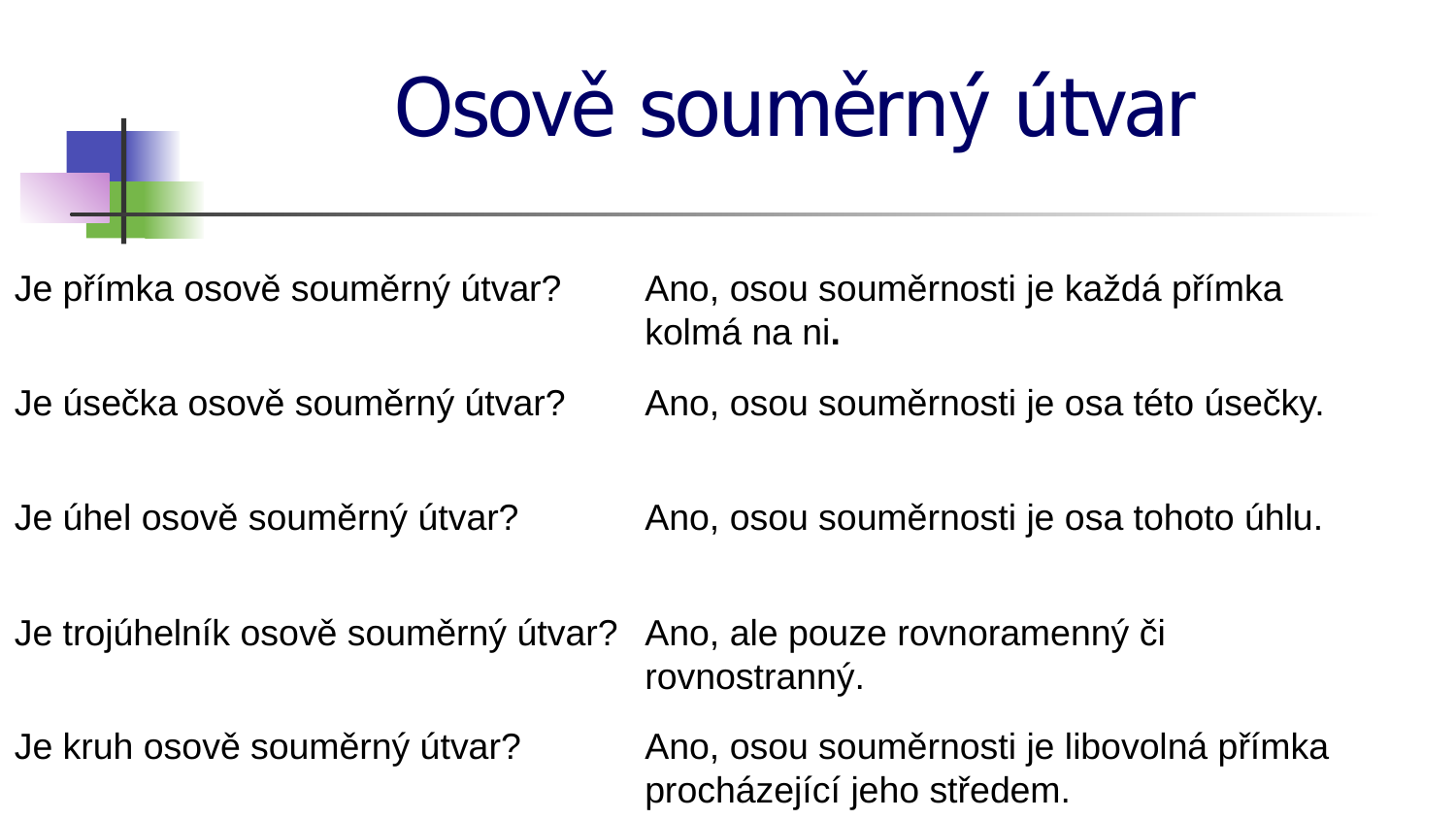

# Osově souměrný útvar
Je přímka osově souměrný útvar?
Ano, osou souměrnosti je každá přímka kolmá na ni.
Je úsečka osově souměrný útvar?
Ano, osou souměrnosti je osa této úsečky.
Je úhel osově souměrný útvar?
Ano, osou souměrnosti je osa tohoto úhlu.
Je trojúhelník osově souměrný útvar?
Ano, ale pouze rovnoramenný či rovnostranný.
Je kruh osově souměrný útvar?
Ano, osou souměrnosti je libovolná přímka procházející jeho středem.